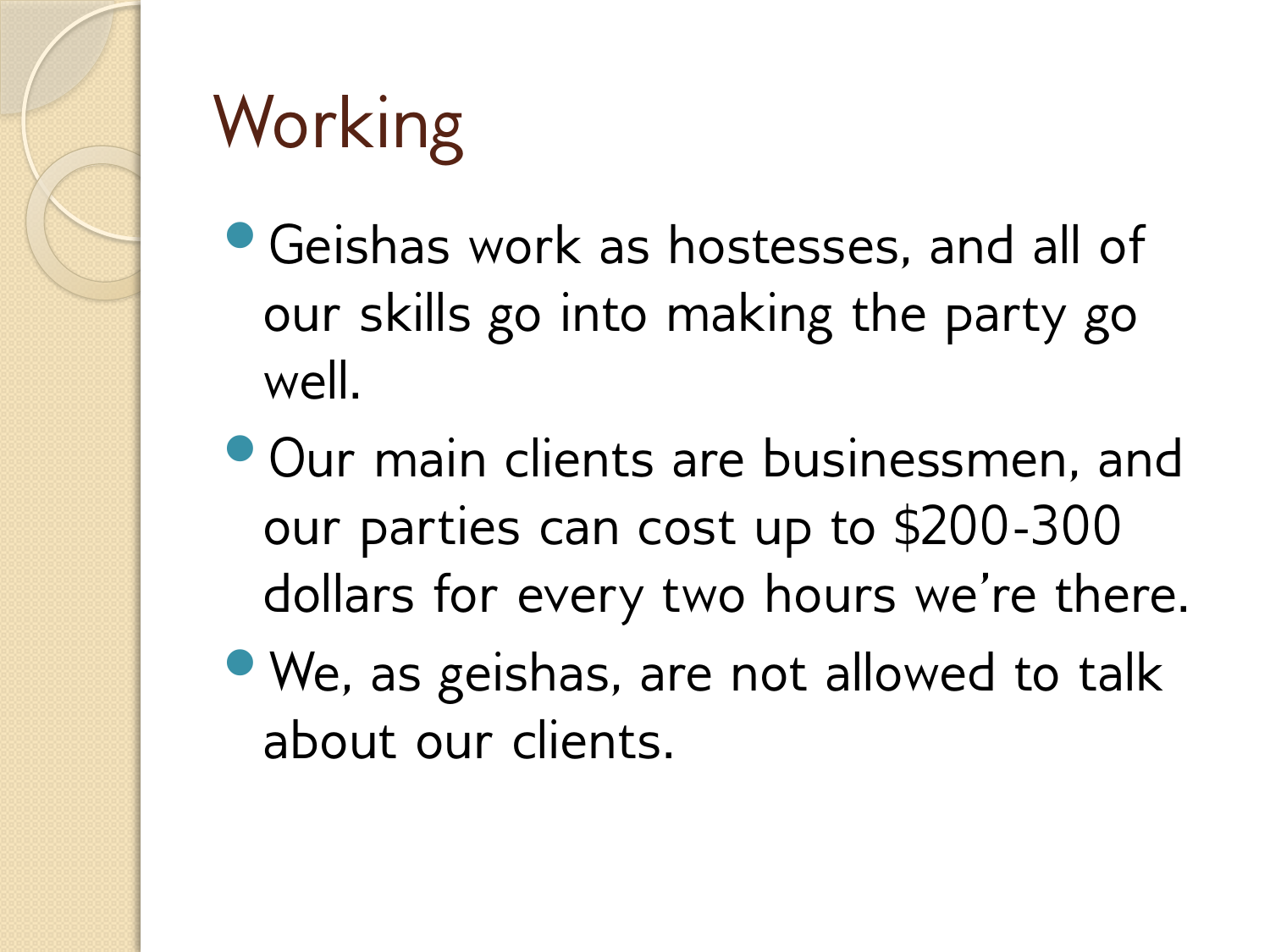

# Working
Geishas work as hostesses, and all of our skills go into making the party go well.
Our main clients are businessmen, and our parties can cost up to $200-300 dollars for every two hours we’re there.
We, as geishas, are not allowed to talk about our clients.